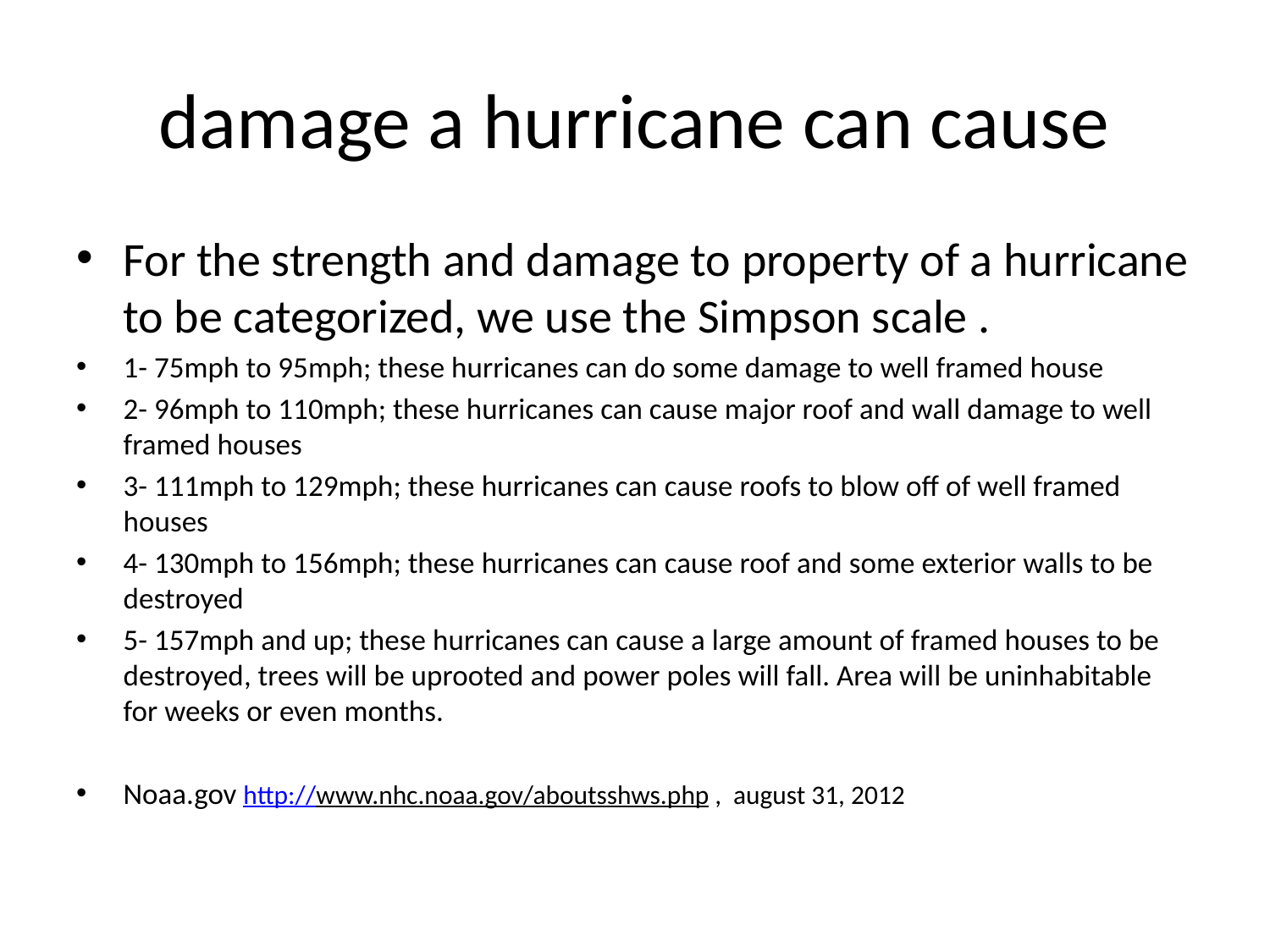

# damage a hurricane can cause
For the strength and damage to property of a hurricane to be categorized, we use the Simpson scale .
1- 75mph to 95mph; these hurricanes can do some damage to well framed house
2- 96mph to 110mph; these hurricanes can cause major roof and wall damage to well framed houses
3- 111mph to 129mph; these hurricanes can cause roofs to blow off of well framed houses
4- 130mph to 156mph; these hurricanes can cause roof and some exterior walls to be destroyed
5- 157mph and up; these hurricanes can cause a large amount of framed houses to be destroyed, trees will be uprooted and power poles will fall. Area will be uninhabitable for weeks or even months.

Noaa.gov http://www.nhc.noaa.gov/aboutsshws.php ,  august 31, 2012